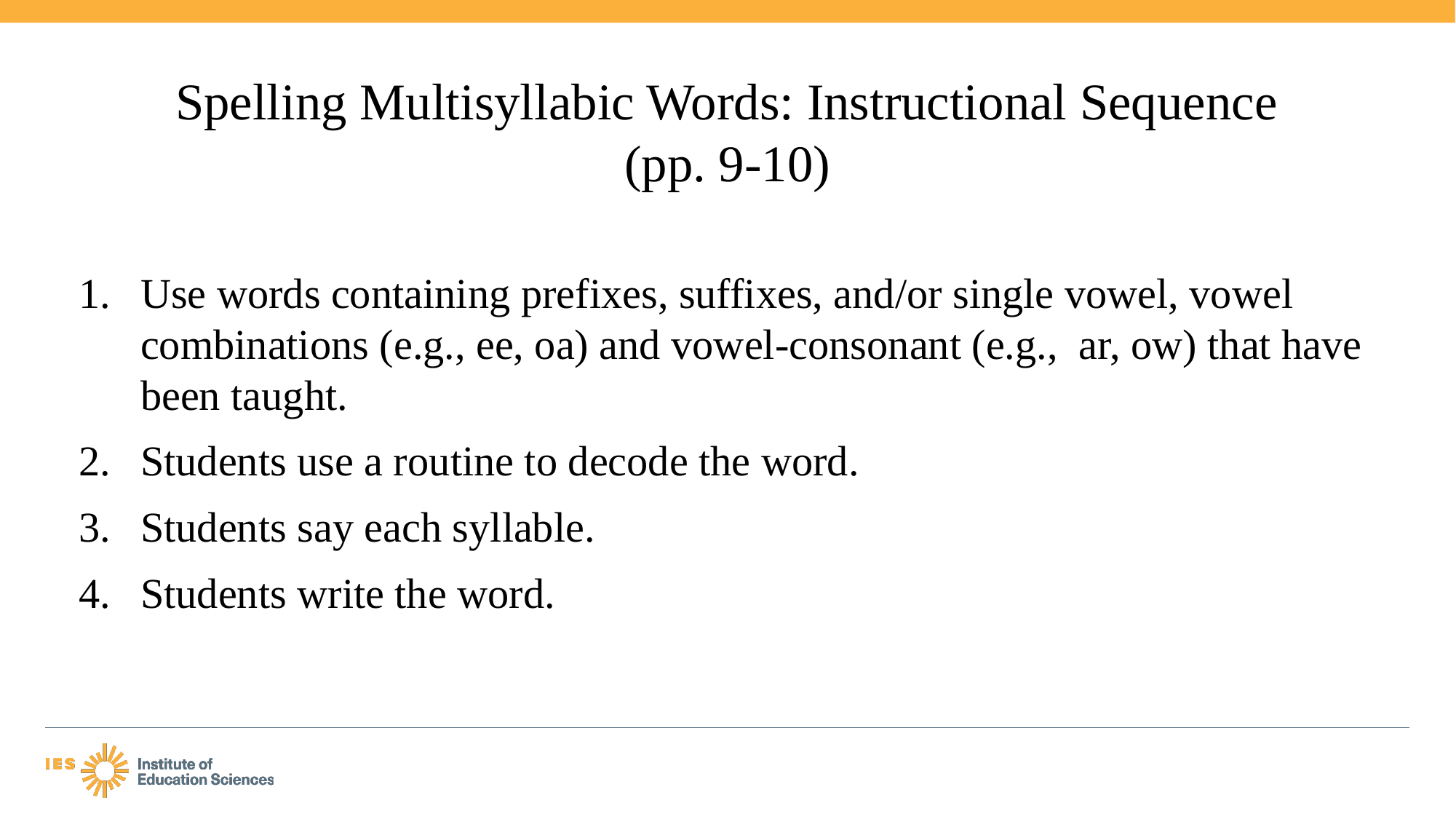

# Spelling Multisyllabic Words: Instructional Sequence (pp. 9-10)
Use words containing prefixes, suffixes, and/or single vowel, vowel combinations (e.g., ee, oa) and vowel-consonant (e.g.,  ar, ow) that have been taught.
Students use a routine to decode the word.
Students say each syllable.
Students write the word.